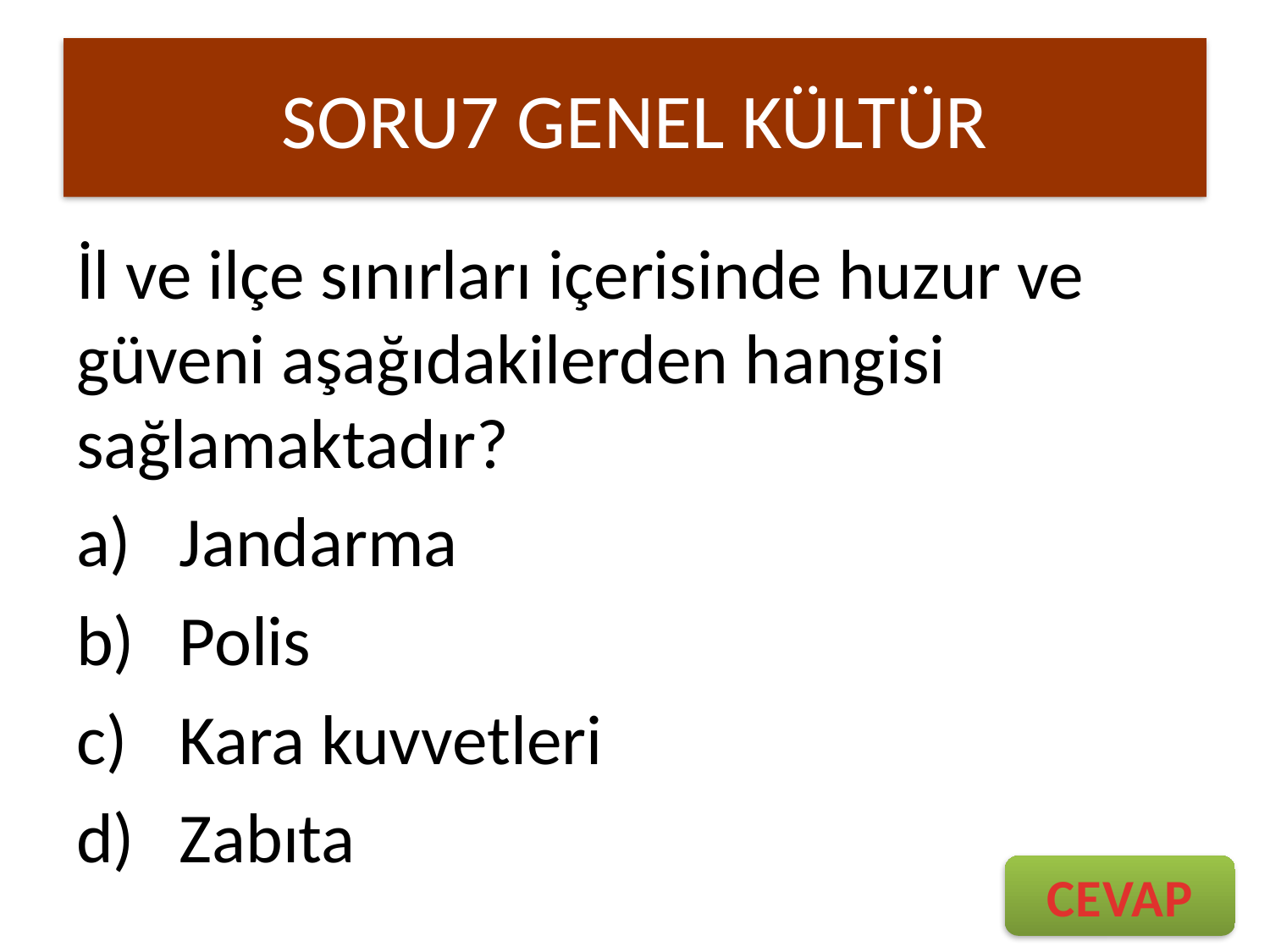

# SORU7 GENEL KÜLTÜR
İl ve ilçe sınırları içerisinde huzur ve güveni aşağıdakilerden hangisi sağlamaktadır?
Jandarma
Polis
Kara kuvvetleri
Zabıta

CEVAP